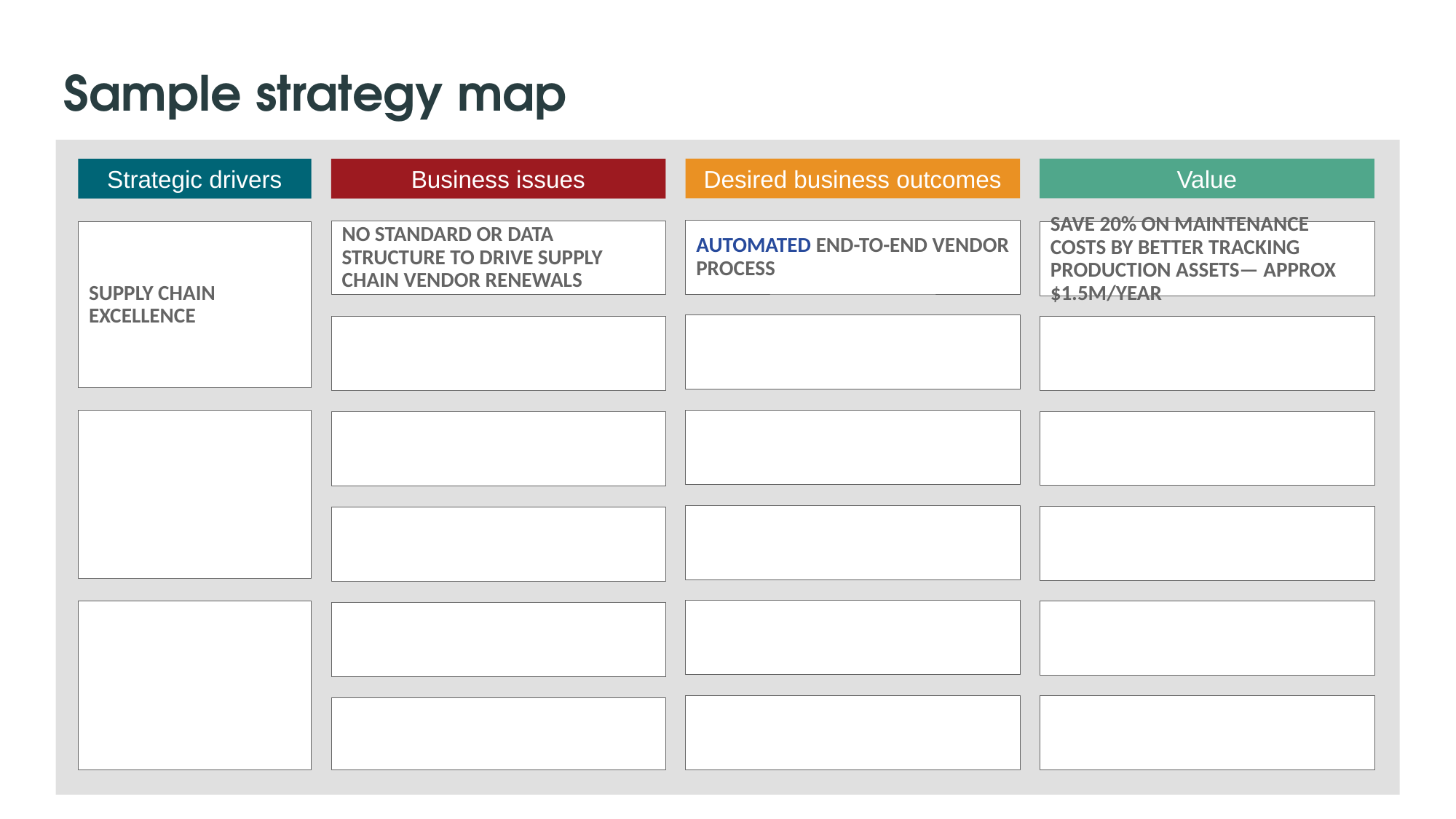

# Sample strategy map

Desired business outcomes
Value
Business issues
Strategic drivers
Automated end-to-end vendor process
No standard or data structure to drive supply chain vendor renewals
Supply chain excellence
Save 20% on maintenance costs by better tracking production assets— approx $1.5M/year